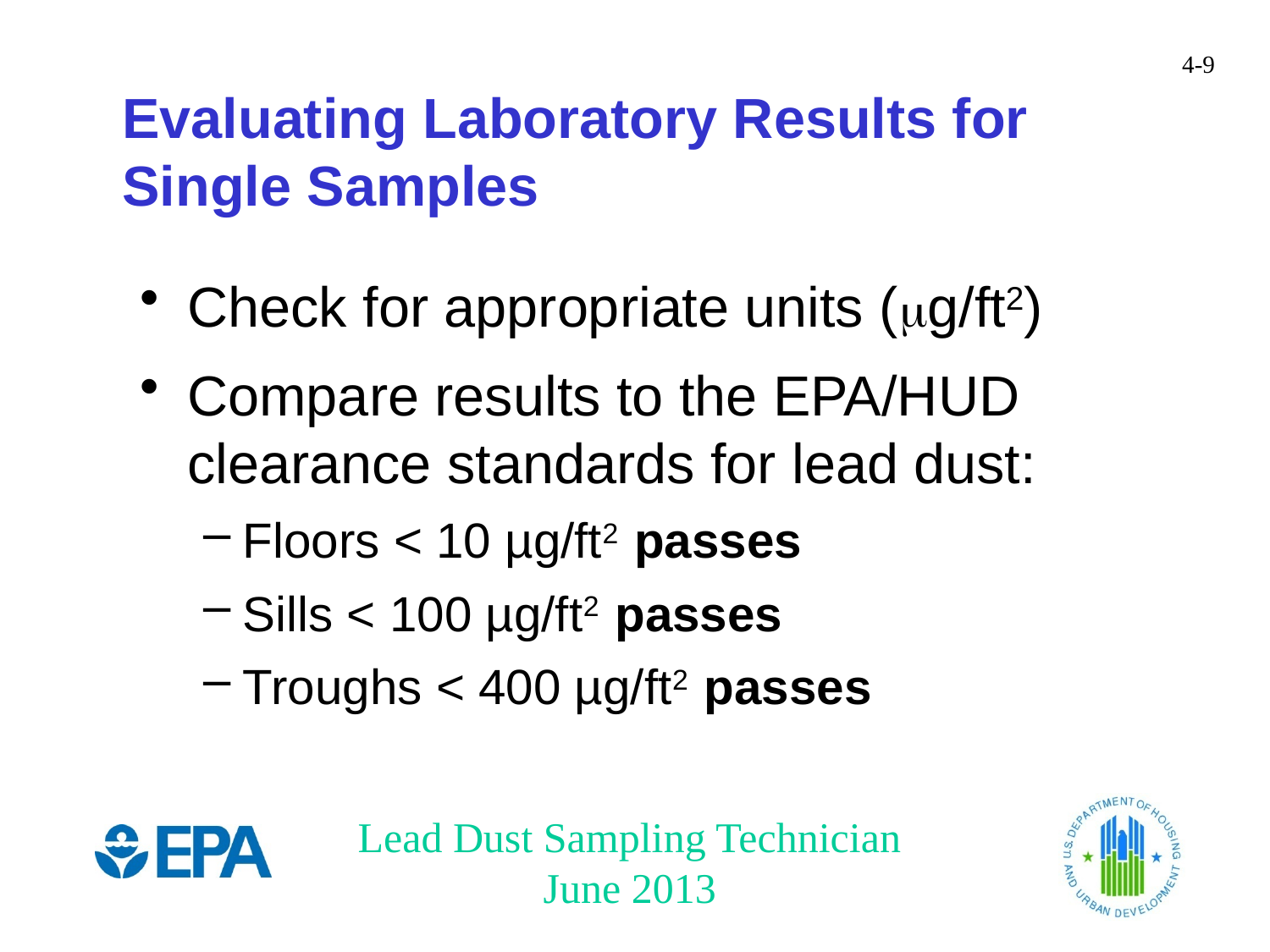

# Evaluating Laboratory Results for Single Samples
Check for appropriate units (μg/ft2)
Compare results to the EPA/HUD clearance standards for lead dust:
Floors < 10 µg/ft2  passes
Sills < 100 µg/ft2  passes
Troughs < 400 µg/ft2  passes